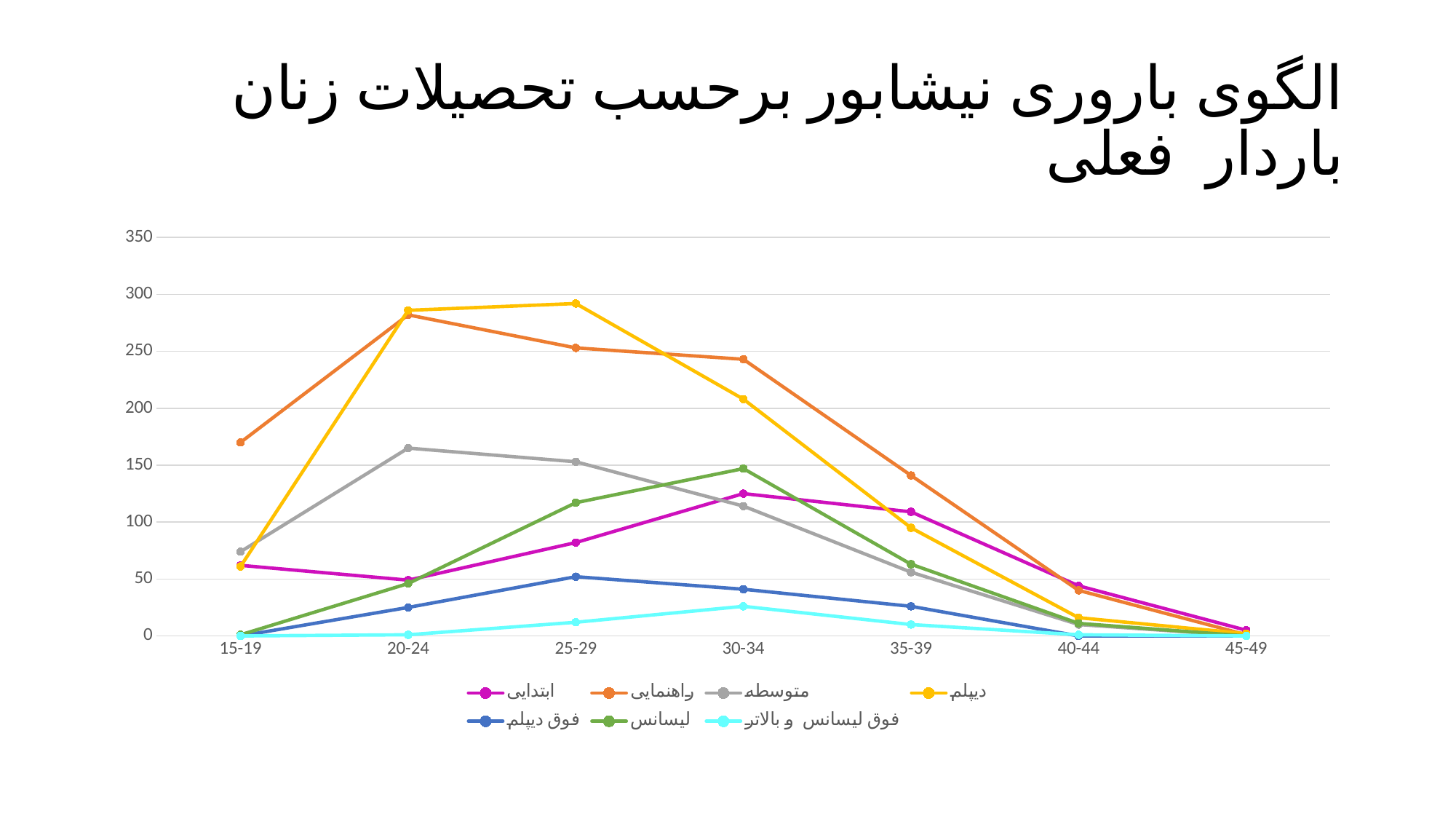

# الگوی باروری نیشابور برحسب تحصیلات زنان باردار  فعلی

### Chart

| Category | ابتدایی | راهنمایی | متوسطه | دیپلم | فوق دیپلم | لیسانس | فوق لیسانس  و بالاتر |
|---|---|---|---|---|---|---|---|
| 15-19 | 62.0 | 170.0 | 74.0 | 61.0 | 0.0 | 1.0 | 0.0 |
| 20-24 | 49.0 | 282.0 | 165.0 | 286.0 | 25.0 | 46.0 | 1.0 |
| 25-29 | 82.0 | 253.0 | 153.0 | 292.0 | 52.0 | 117.0 | 12.0 |
| 30-34 | 125.0 | 243.0 | 114.0 | 208.0 | 41.0 | 147.0 | 26.0 |
| 35-39 | 109.0 | 141.0 | 56.0 | 95.0 | 26.0 | 63.0 | 10.0 |
| 40-44 | 44.0 | 40.0 | 10.0 | 16.0 | 0.0 | 11.0 | 1.0 |
| 45-49 | 5.0 | 1.0 | 0.0 | 2.0 | 0.0 | 0.0 | 0.0 |